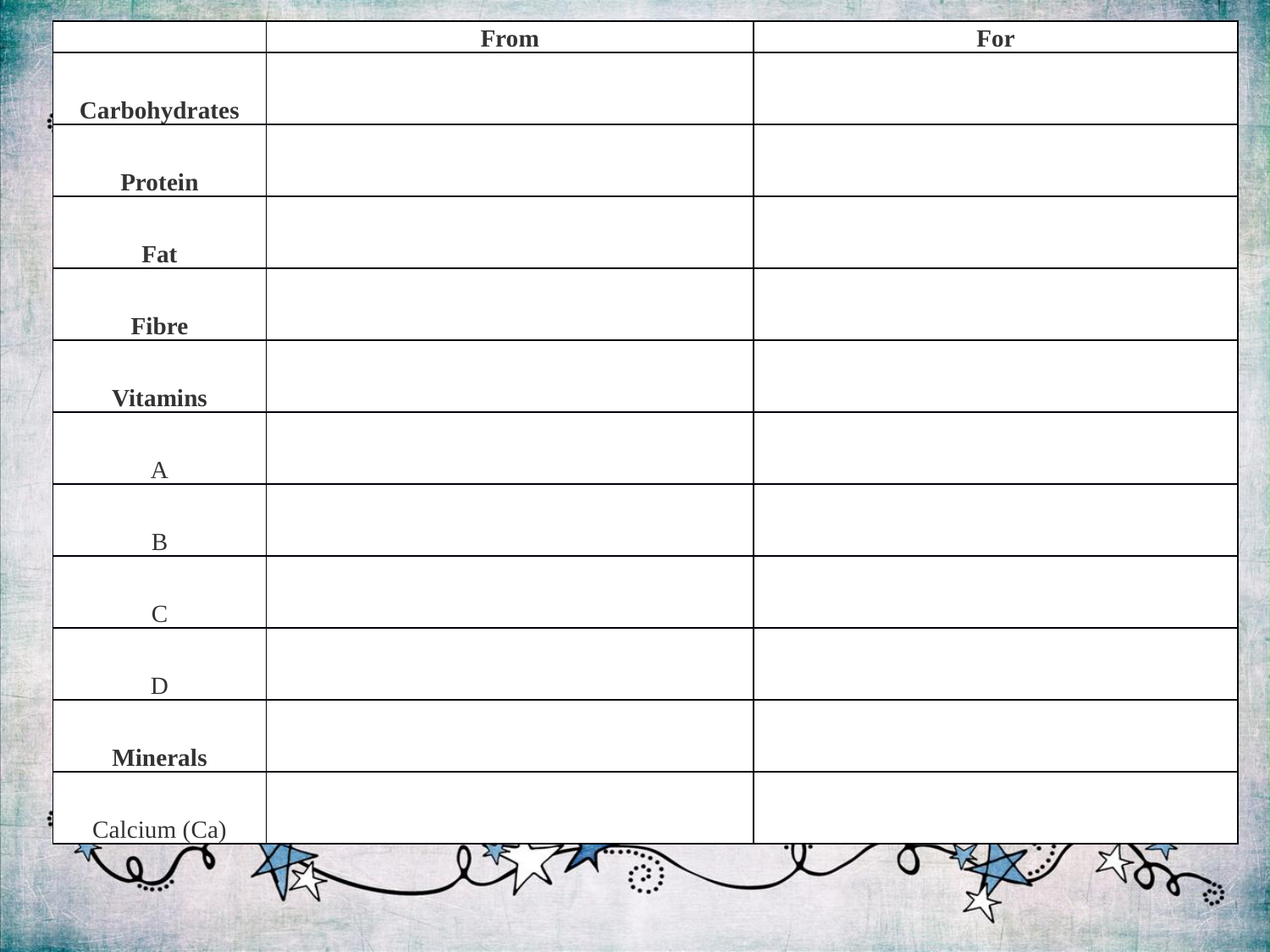

|  | From | For |
| --- | --- | --- |
| Carbohydrates |  |  |
| Protein |  |  |
| Fat |  |  |
| Fibre |  |  |
| Vitamins |  |  |
| A |  |  |
| B |  |  |
| C |  |  |
| D |  |  |
| Minerals |  |  |
| Calcium (Ca) |  |  |